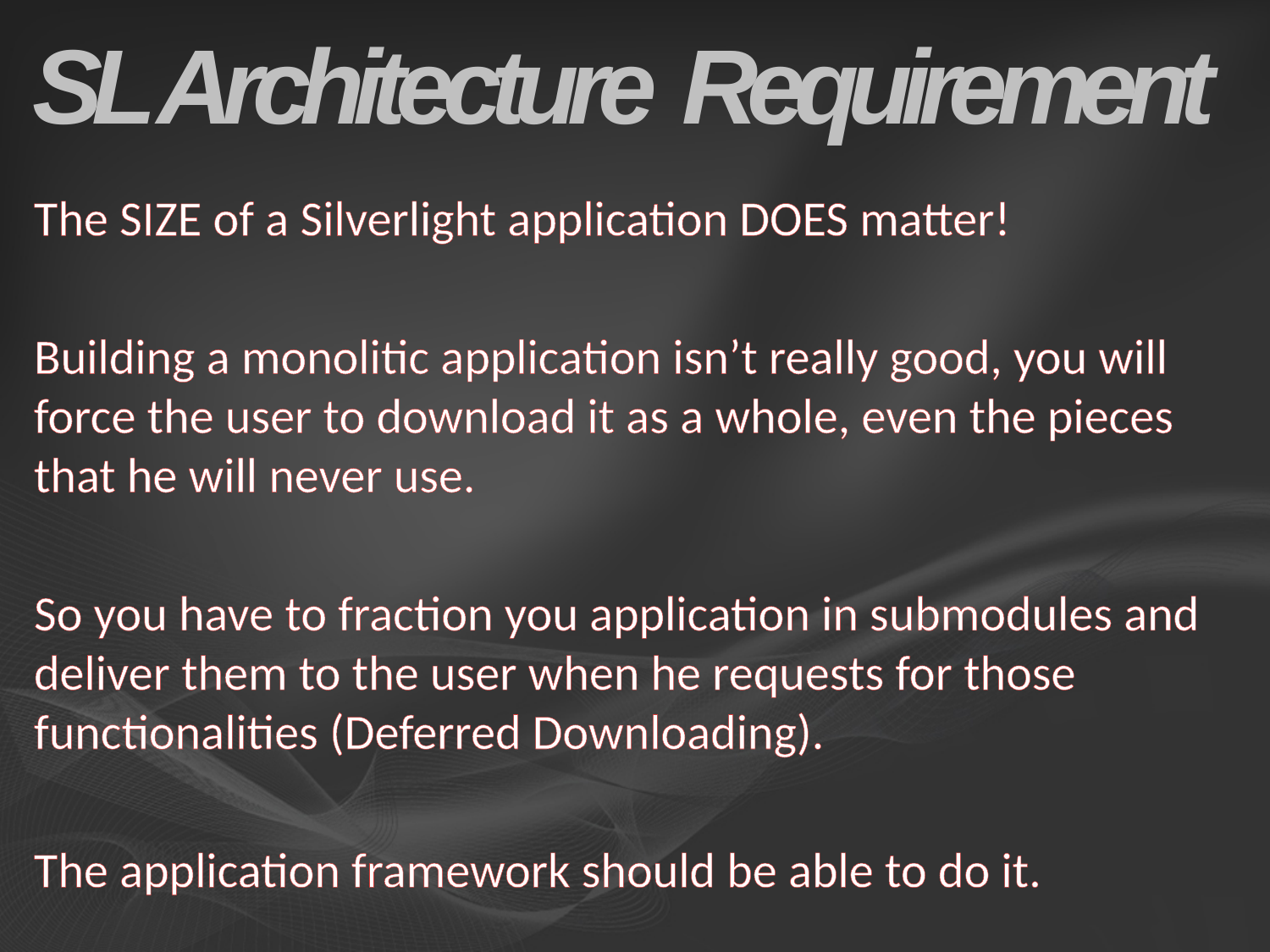

# SL Architecture  Requirement
The SIZE of a Silverlight application DOES matter!

Building a monolitic application isn’t really good, you will force the user to download it as a whole, even the pieces that he will never use.

So you have to fraction you application in submodules and deliver them to the user when he requests for those functionalities (Deferred Downloading).

The application framework should be able to do it.